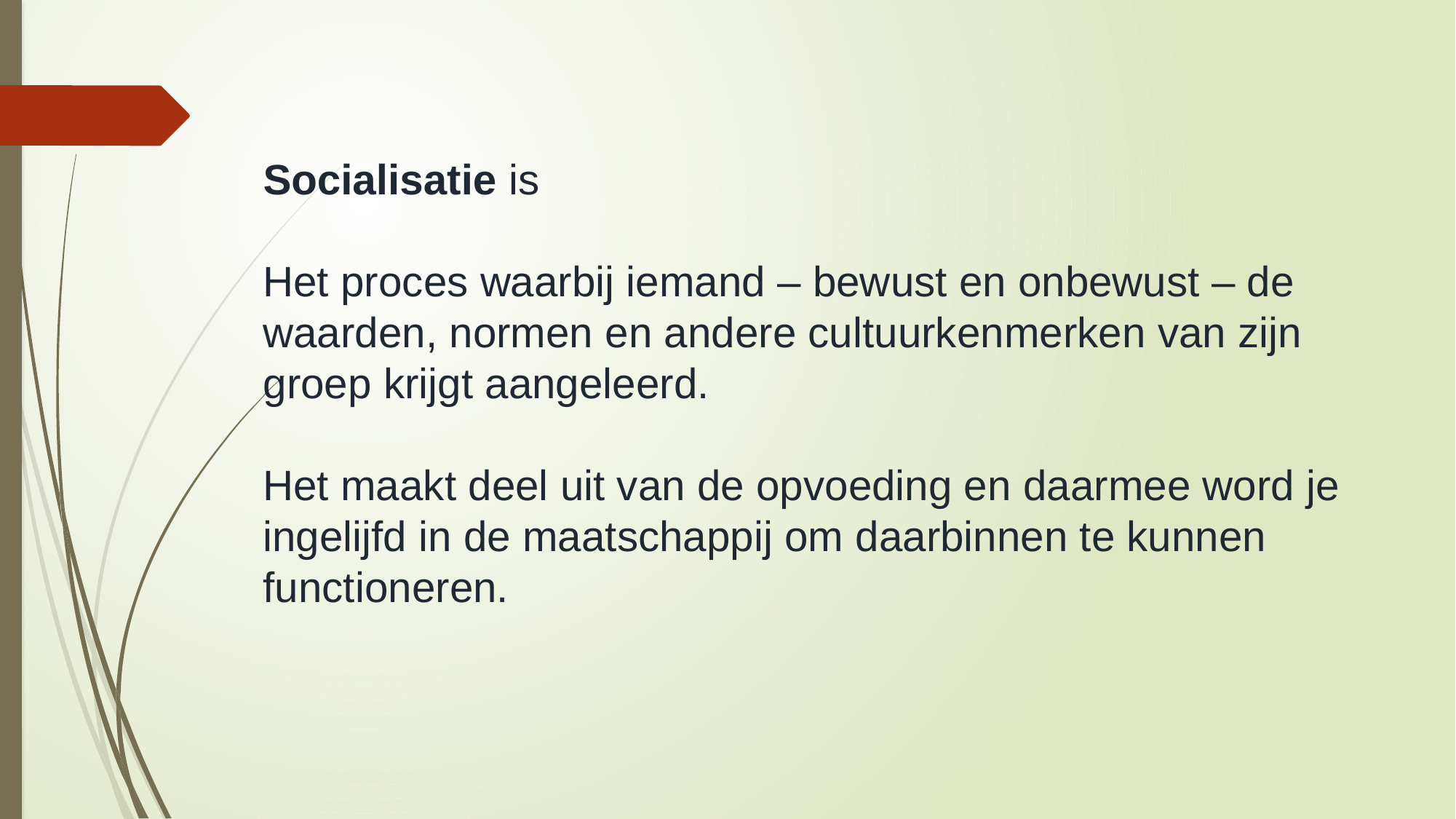

Socialisatie is

Het proces waarbij iemand – bewust en onbewust – de waarden, normen en andere cultuurkenmerken van zijn groep krijgt aangeleerd.

Het maakt deel uit van de opvoeding en daarmee word je ingelijfd in de maatschappij om daarbinnen te kunnen functioneren.